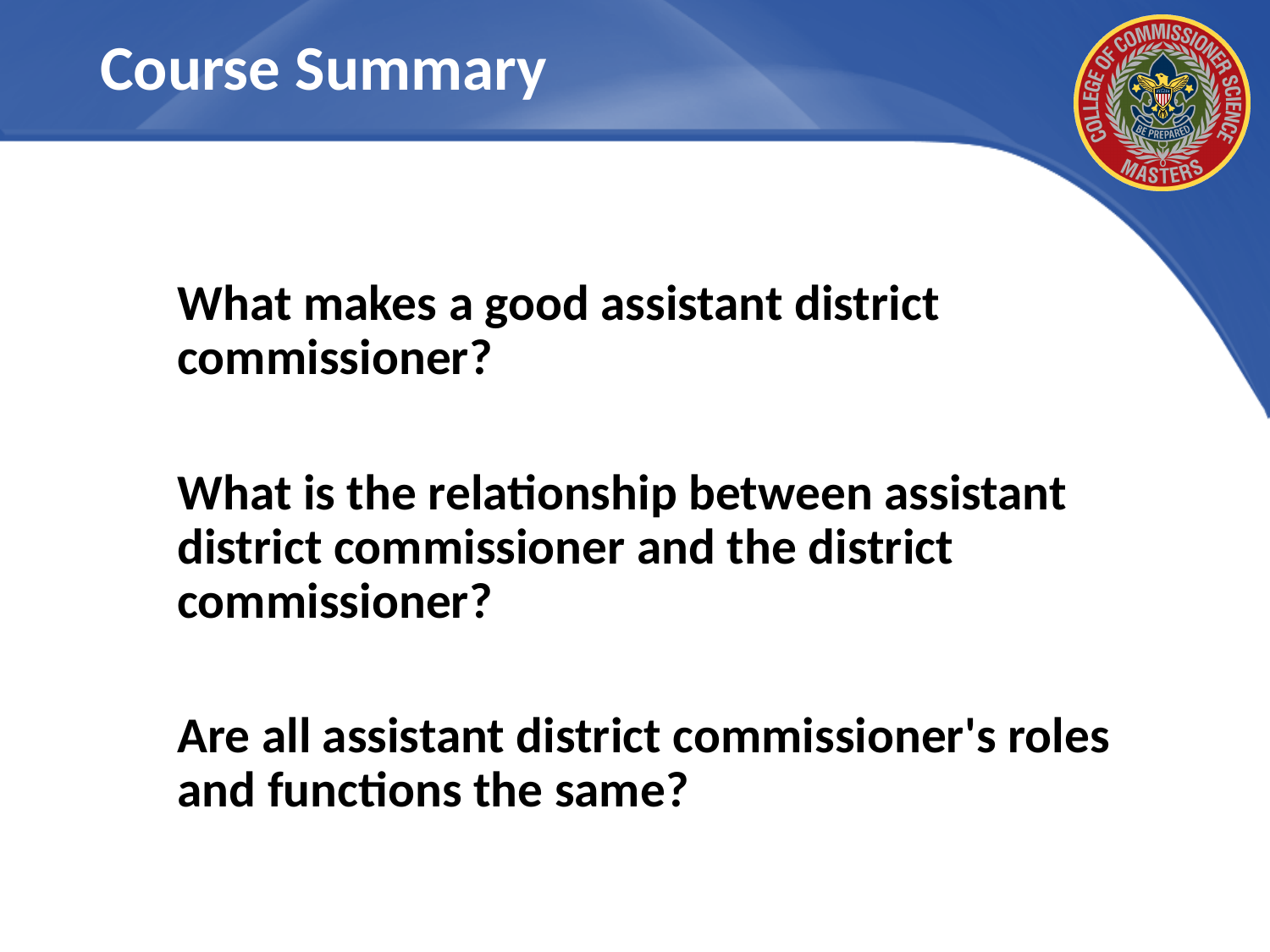

# Course Summary
What makes a good assistant district commissioner?

What is the relationship between assistant district commissioner and the district commissioner?

Are all assistant district commissioner's roles and functions the same?